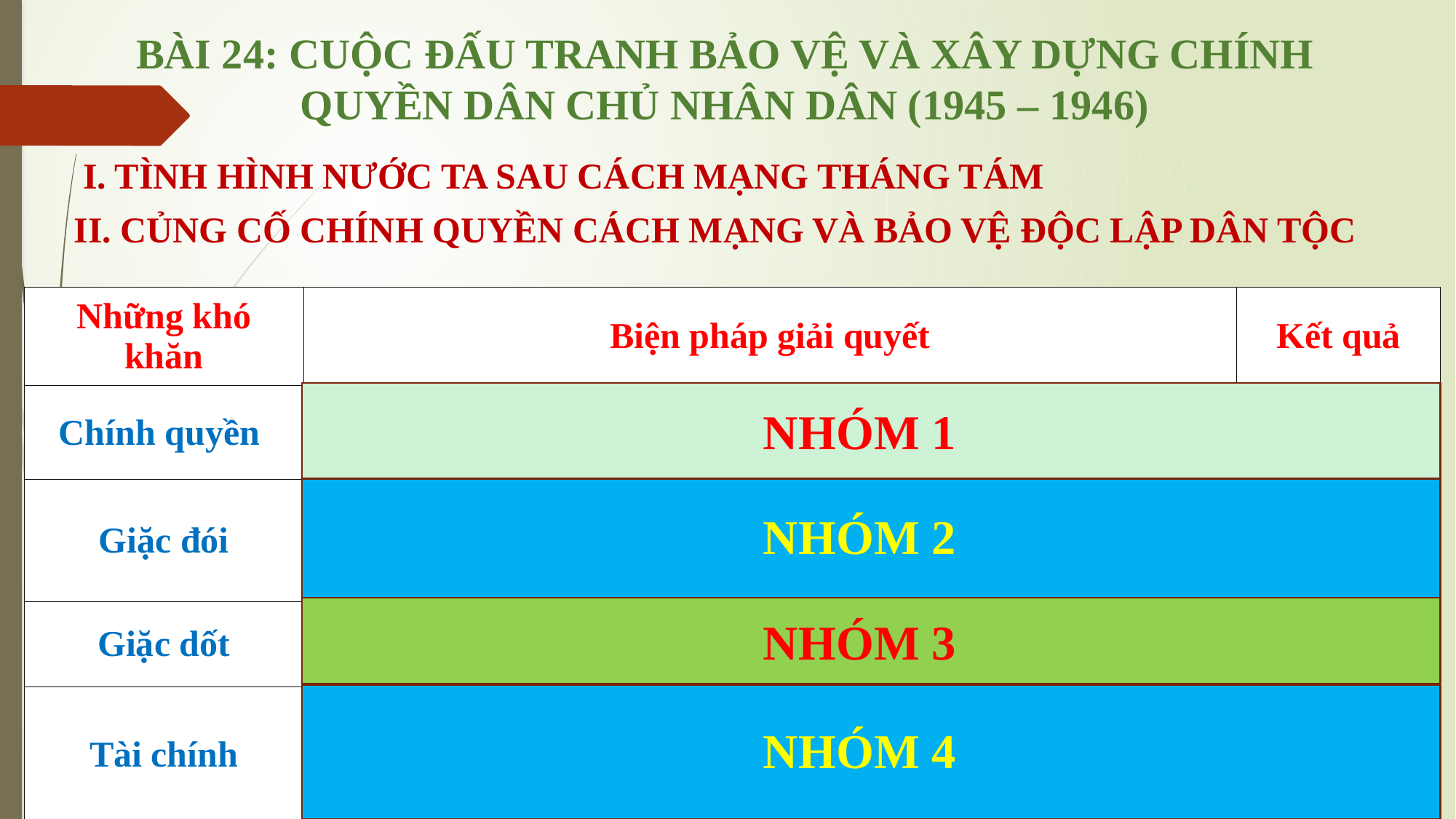

BÀI 24: CUỘC ĐẤU TRANH BẢO VỆ VÀ XÂY DỰNG CHÍNH QUYỀN DÂN CHỦ NHÂN DÂN (1945 – 1946)
I. TÌNH HÌNH NƯỚC TA SAU CÁCH MẠNG THÁNG TÁM
II. CỦNG CỐ CHÍNH QUYỀN CÁCH MẠNG VÀ BẢO VỆ ĐỘC LẬP DÂN TỘC
| Những khó khăn | Biện pháp giải quyết | Kết quả |
| --- | --- | --- |
| Chính quyền |  |  |
| Giặc đói |  |  |
| Giặc dốt |  |  |
| Tài chính |  |  |

NHÓM 1

NHÓM 2

NHÓM 3

NHÓM 4